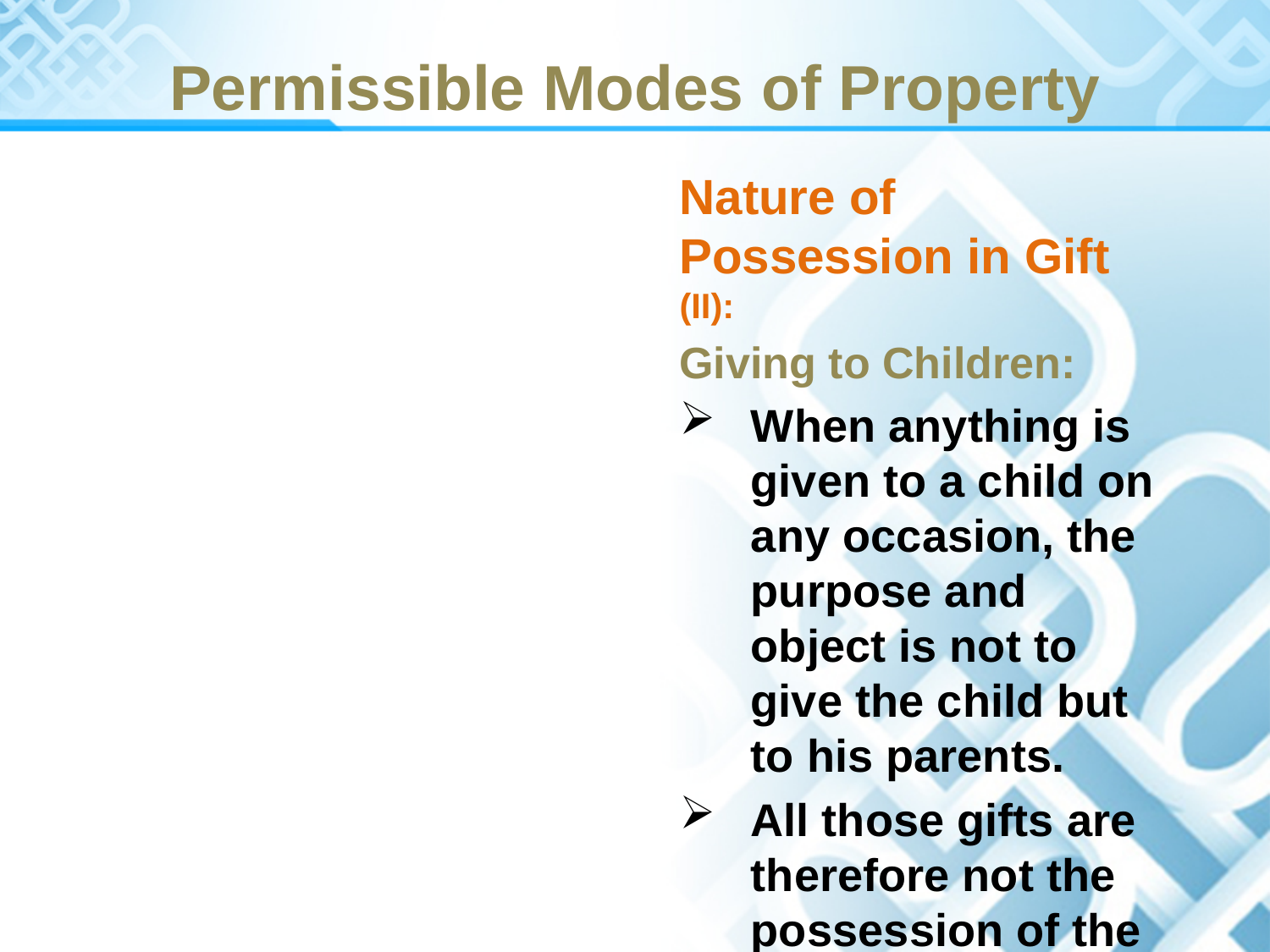

Permissible Modes of Property
Nature of Possession in Gift (II):
Giving to Children:
When anything is given to a child on any occasion, the purpose and object is not to give the child but to his parents.
All those gifts are therefore not the possession of the child.